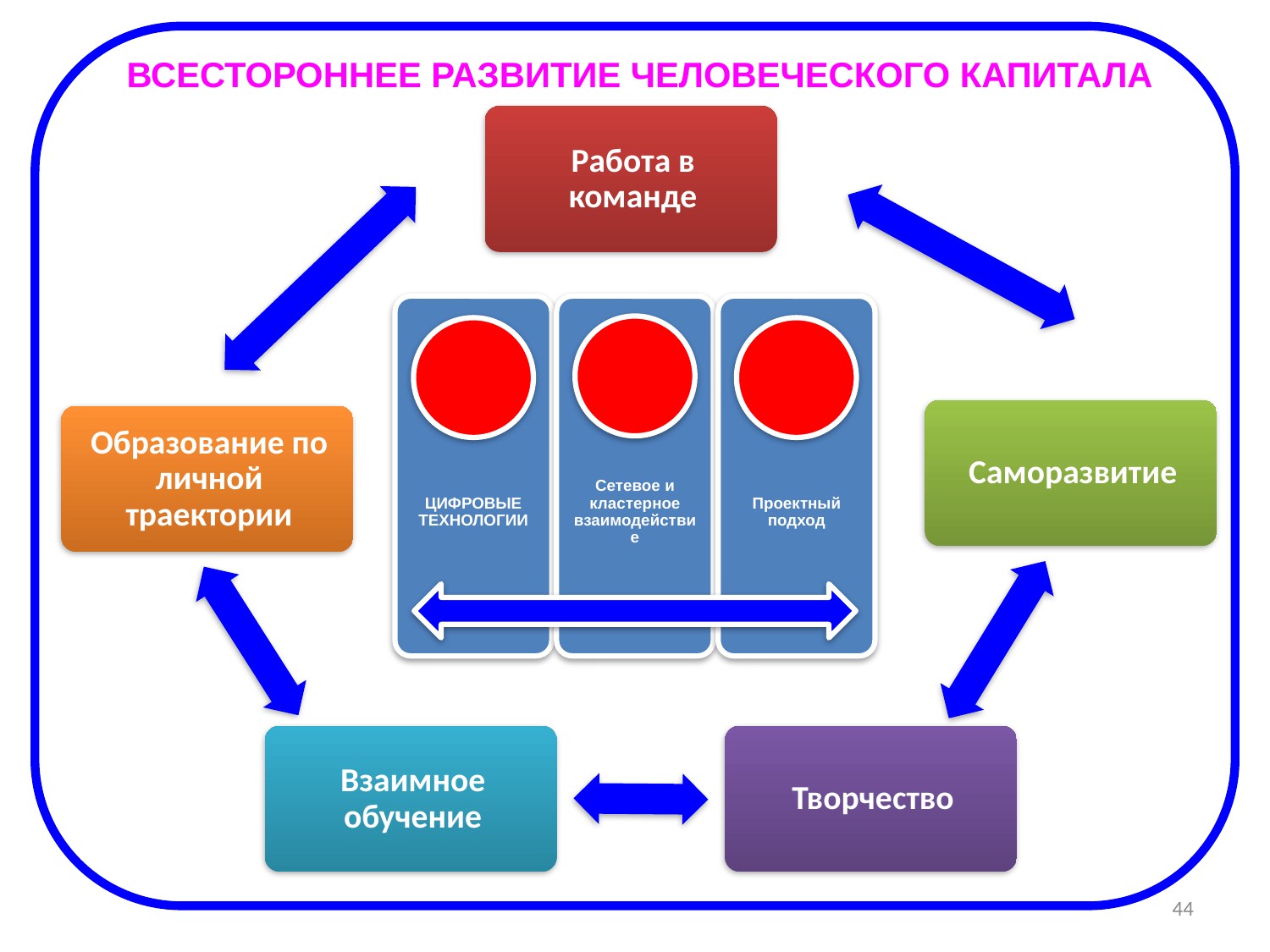

ВСЕСТОРОННЕЕ РАЗВИТИЕ ЧЕЛОВЕЧЕСКОГО КАПИТАЛА
Работа в команде

Саморазвитие

Творчество

Взаимное обучение

Образование по личной траектории

ЦИФРОВЫЕ ТЕХНОЛОГИИ
Сетевое и кластерное взаимодействие
Проектный подход
44